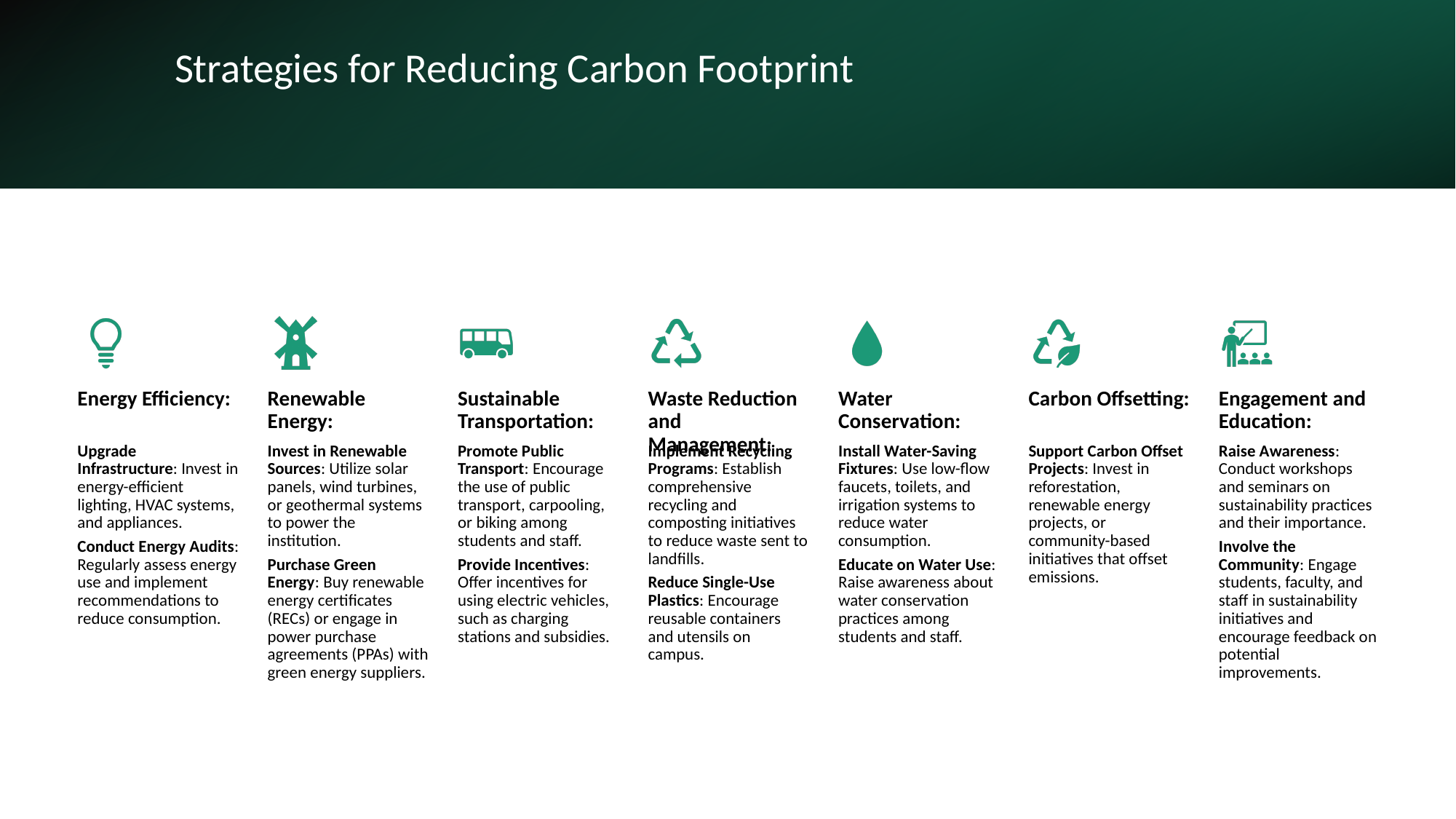

# Strategies for Reducing Carbon Footprint
Energy Efficiency:
Upgrade Infrastructure: Invest in energy-efficient lighting, HVAC systems, and appliances.
Conduct Energy Audits: Regularly assess energy use and implement recommendations to reduce consumption.
Renewable Energy:
Invest in Renewable Sources: Utilize solar panels, wind turbines, or geothermal systems to power the institution.
Purchase Green Energy: Buy renewable energy certificates (RECs) or engage in power purchase agreements (PPAs) with green energy suppliers.
Sustainable Transportation:
Promote Public Transport: Encourage the use of public transport, carpooling, or biking among students and staff.
Provide Incentives: Offer incentives for using electric vehicles, such as charging stations and subsidies.
Waste Reduction and Management:
Implement Recycling Programs: Establish comprehensive recycling and composting initiatives to reduce waste sent to landfills.
Reduce Single-Use Plastics: Encourage reusable containers and utensils on campus.
Water Conservation:
Install Water-Saving Fixtures: Use low-flow faucets, toilets, and irrigation systems to reduce water consumption.
Educate on Water Use: Raise awareness about water conservation practices among students and staff.
Carbon Offsetting:
Support Carbon Offset Projects: Invest in reforestation, renewable energy projects, or community-based initiatives that offset emissions.
Engagement and Education:
Raise Awareness: Conduct workshops and seminars on sustainability practices and their importance.
Involve the Community: Engage students, faculty, and staff in sustainability initiatives and encourage feedback on potential improvements.